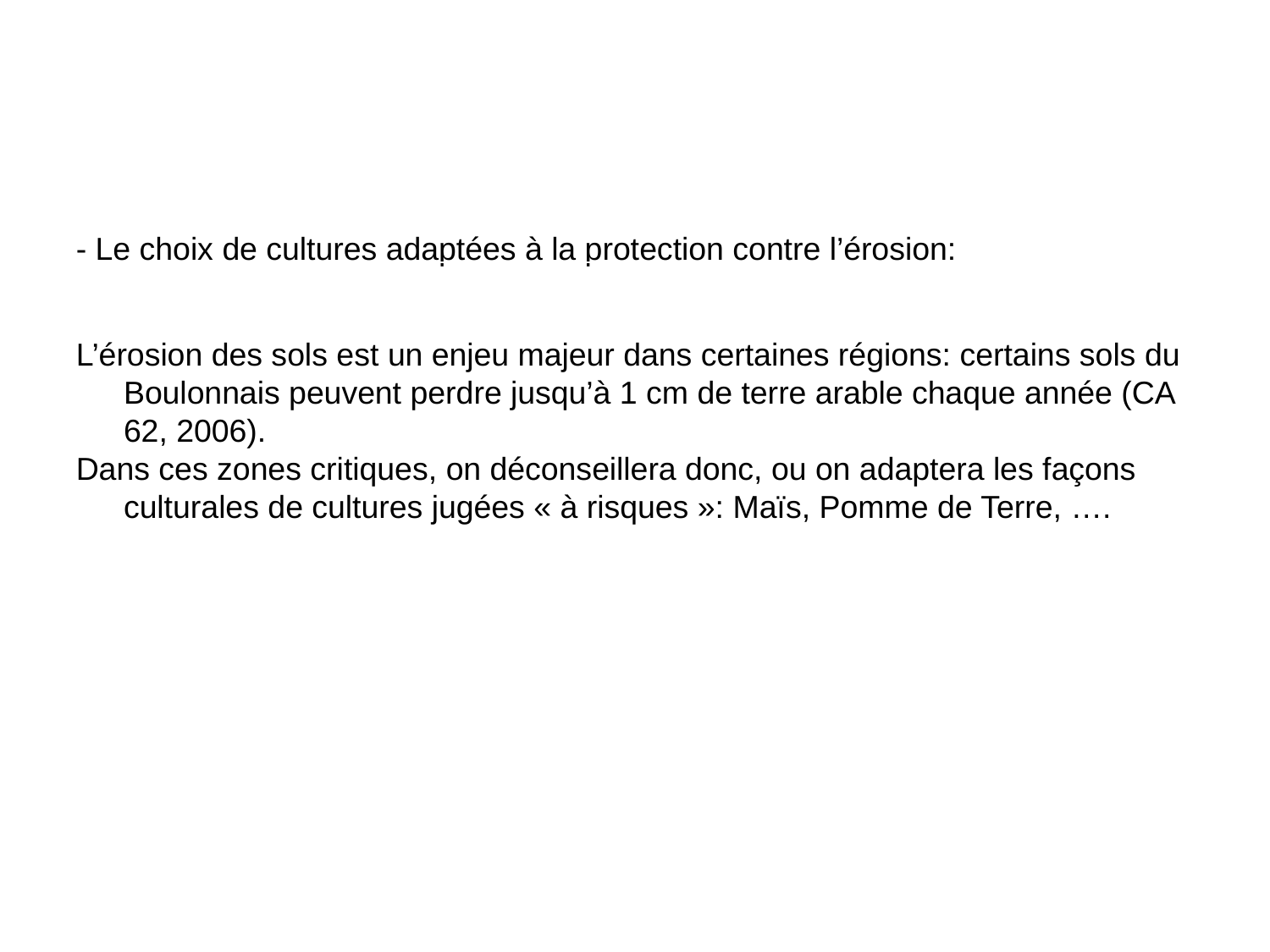

- Le choix de cultures adaptées à la protection contre l’érosion:

L’érosion des sols est un enjeu majeur dans certaines régions: certains sols du Boulonnais peuvent perdre jusqu’à 1 cm de terre arable chaque année (CA 62, 2006).
Dans ces zones critiques, on déconseillera donc, ou on adaptera les façons culturales de cultures jugées « à risques »: Maïs, Pomme de Terre, ….